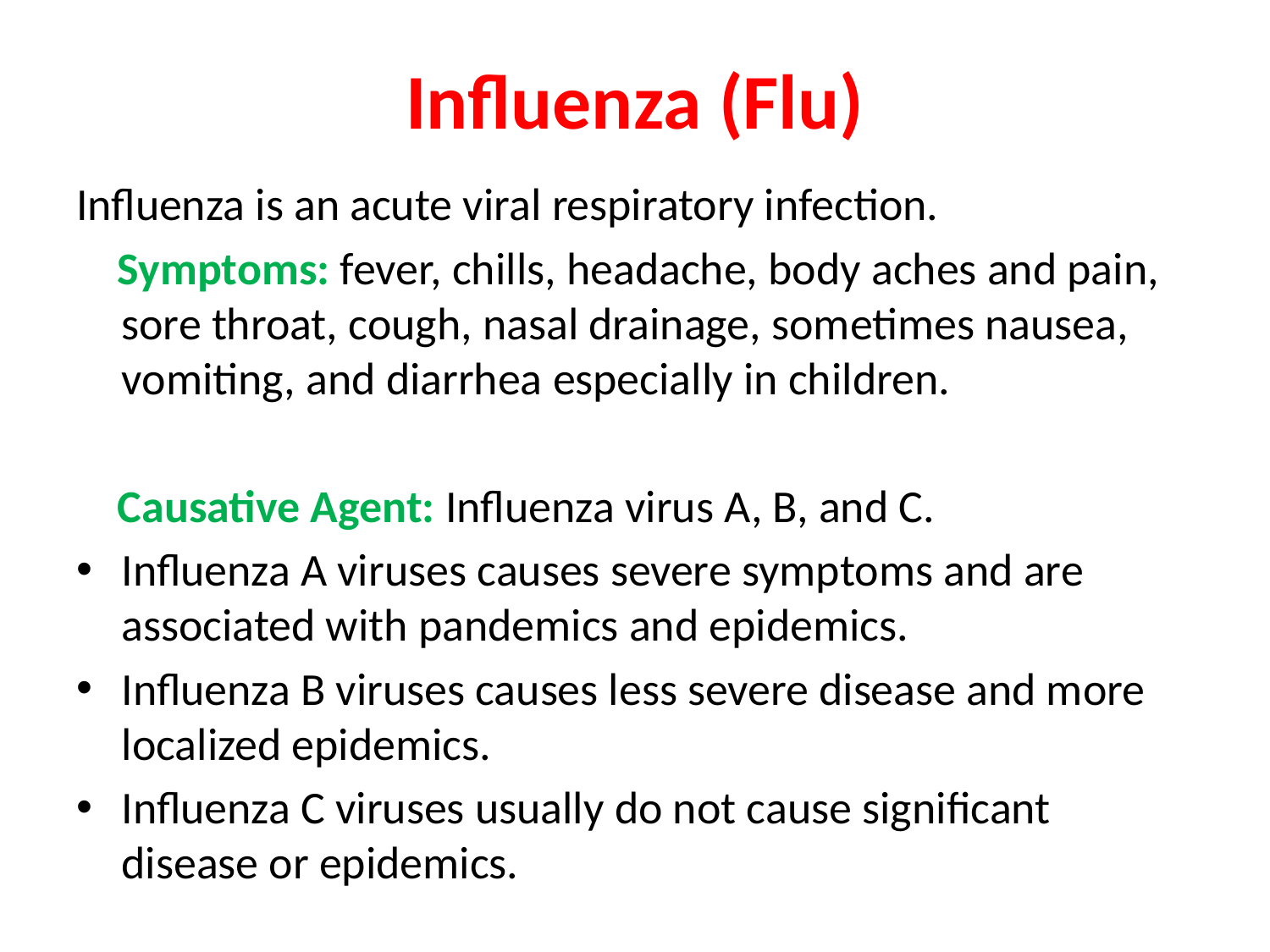

# Influenza (Flu)
Influenza is an acute viral respiratory infection.
    Symptoms: fever, chills, headache, body aches and pain, sore throat, cough, nasal drainage, sometimes nausea, vomiting, and diarrhea especially in children.

    Causative Agent: Influenza virus A, B, and C.
Influenza A viruses causes severe symptoms and are associated with pandemics and epidemics.
Influenza B viruses causes less severe disease and more localized epidemics.
Influenza C viruses usually do not cause significant disease or epidemics.